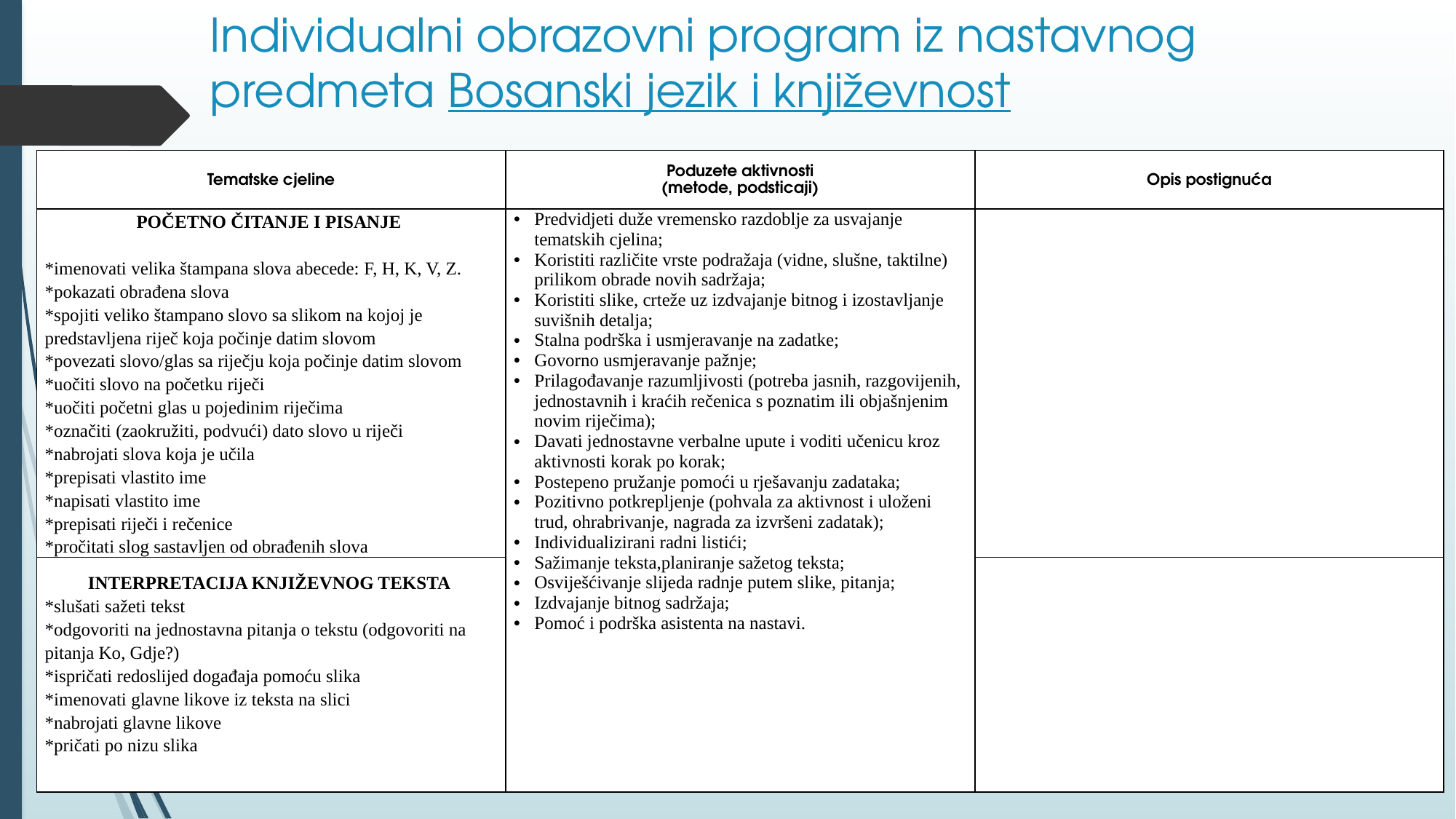

# Individualni obrazovni program iz nastavnog predmeta Bosanski jezik i književnost
| Tematske cjeline | Poduzete aktivnosti (metode, podsticaji) | Opis postignuća |
| --- | --- | --- |
| POČETNO ČITANJE I PISANJE   \*imenovati velika štampana slova abecede: F, H, K, V, Z. \*pokazati obrađena slova \*spojiti veliko štampano slovo sa slikom na kojoj je predstavljena riječ koja počinje datim slovom \*povezati slovo/glas sa riječju koja počinje datim slovom \*uočiti slovo na početku riječi \*uočiti početni glas u pojedinim riječima \*označiti (zaokružiti, podvući) dato slovo u riječi \*nabrojati slova koja je učila \*prepisati vlastito ime \*napisati vlastito ime \*prepisati riječi i rečenice \*pročitati slog sastavljen od obrađenih slova | Predvidjeti duže vremensko razdoblje za usvajanje tematskih cjelina; Koristiti različite vrste podražaja (vidne, slušne, taktilne) prilikom obrade novih sadržaja; Koristiti slike, crteže uz izdvajanje bitnog i izostavljanje suvišnih detalja; Stalna podrška i usmjeravanje na zadatke; Govorno usmjeravanje pažnje; Prilagođavanje razumljivosti (potreba jasnih, razgovijenih, jednostavnih i kraćih rečenica s poznatim ili objašnjenim novim riječima); Davati jednostavne verbalne upute i voditi učenicu kroz aktivnosti korak po korak; Postepeno pružanje pomoći u rješavanju zadataka; Pozitivno potkrepljenje (pohvala za aktivnost i uloženi trud, ohrabrivanje, nagrada za izvršeni zadatak); Individualizirani radni listići; Sažimanje teksta,planiranje sažetog teksta; Osviješćivanje slijeda radnje putem slike, pitanja; Izdvajanje bitnog sadržaja; Pomoć i podrška asistenta na nastavi. |  |
| INTERPRETACIJA KNJIŽEVNOG TEKSTA \*slušati sažeti tekst \*odgovoriti na jednostavna pitanja o tekstu (odgovoriti na pitanja Ko, Gdje?) \*ispričati redoslijed događaja pomoću slika \*imenovati glavne likove iz teksta na slici \*nabrojati glavne likove \*pričati po nizu slika |  |  |